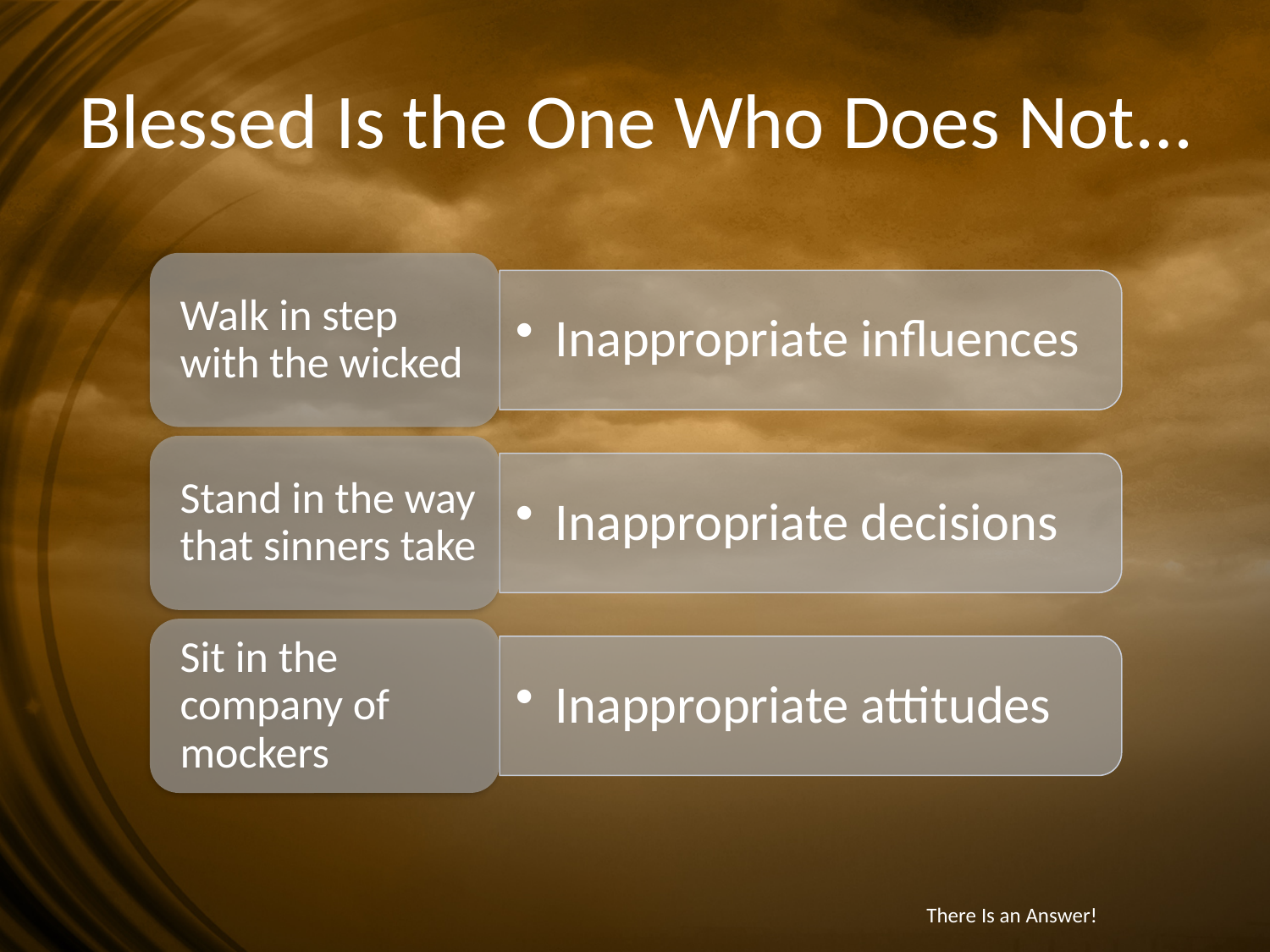

# Blessed Is the One Who Does Not…
Inappropriate influences
Walk in step with the wicked
Inappropriate decisions
Stand in the way that sinners take
Inappropriate attitudes
Sit in the company of mockers
There Is an Answer!